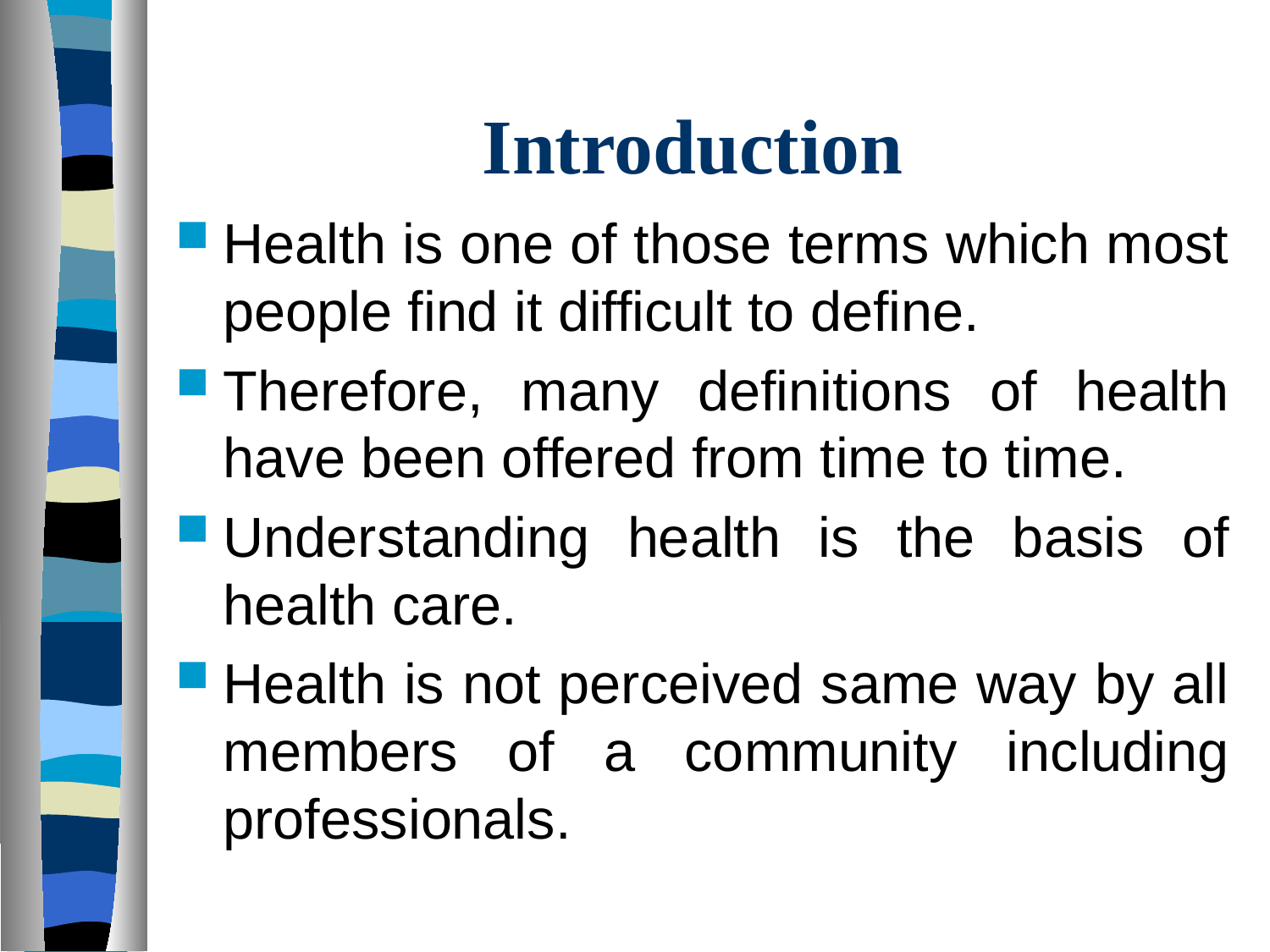

# Introduction
Health is one of those terms which most people find it difficult to define.
Therefore, many definitions of health have been offered from time to time.
Understanding health is the basis of health care.
Health is not perceived same way by all members of a community including professionals.